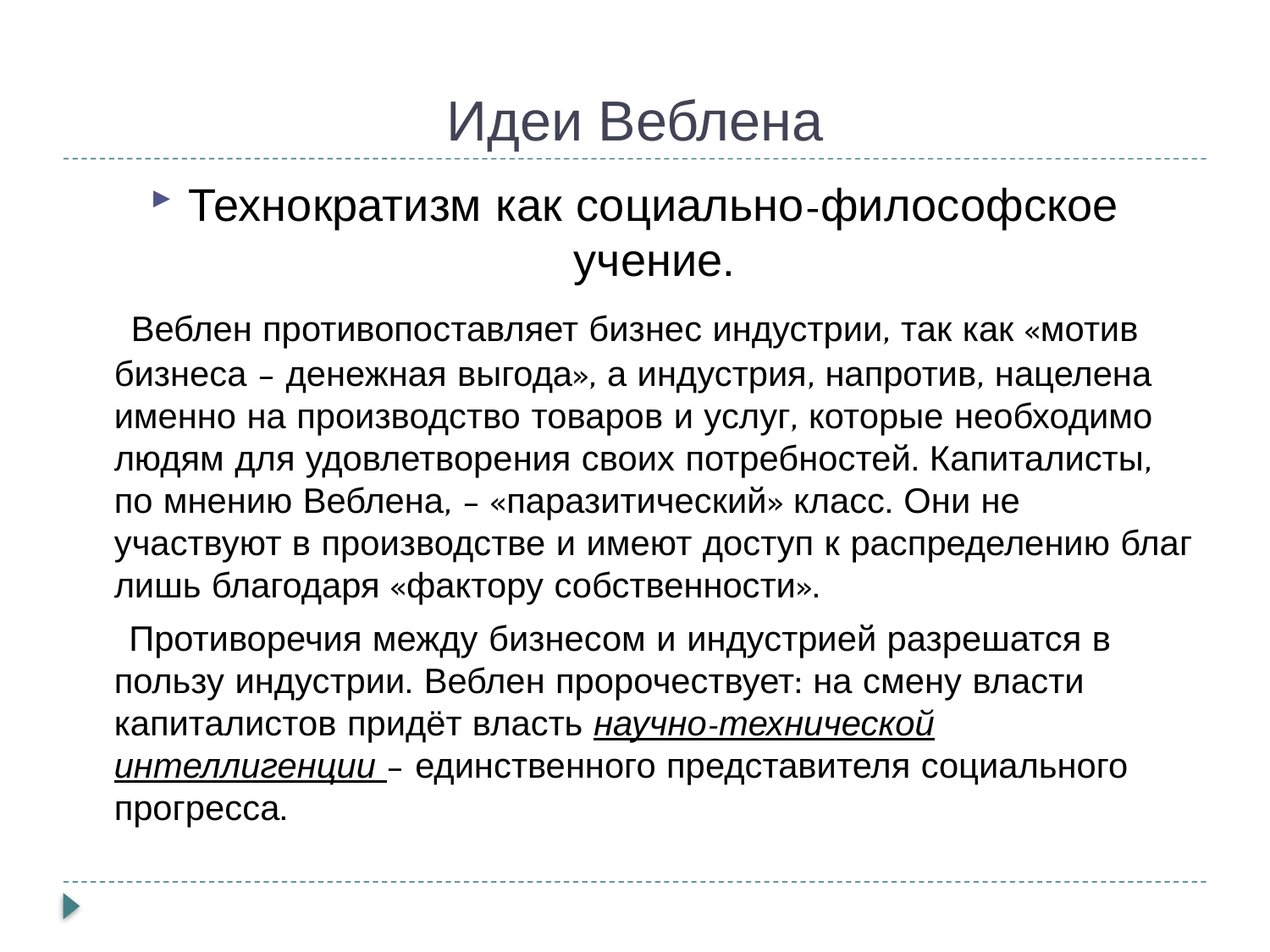

# Идеи Веблена
Технократизм как социально-философское учение.
    Веблен противопоставляет бизнес индустрии, так как «мотив бизнеса – денежная выгода», а индустрия, напротив, нацелена именно на производство товаров и услуг, которые необходимо людям для удовлетворения своих потребностей. Капиталисты, по мнению Веблена, – «паразитический» класс. Они не участвуют в производстве и имеют доступ к распределению благ лишь благодаря «фактору собственности».
     Противоречия между бизнесом и индустрией разрешатся в пользу индустрии. Веблен пророчествует: на смену власти капиталистов придёт власть научно-технической интеллигенции – единственного представителя социального прогресса.